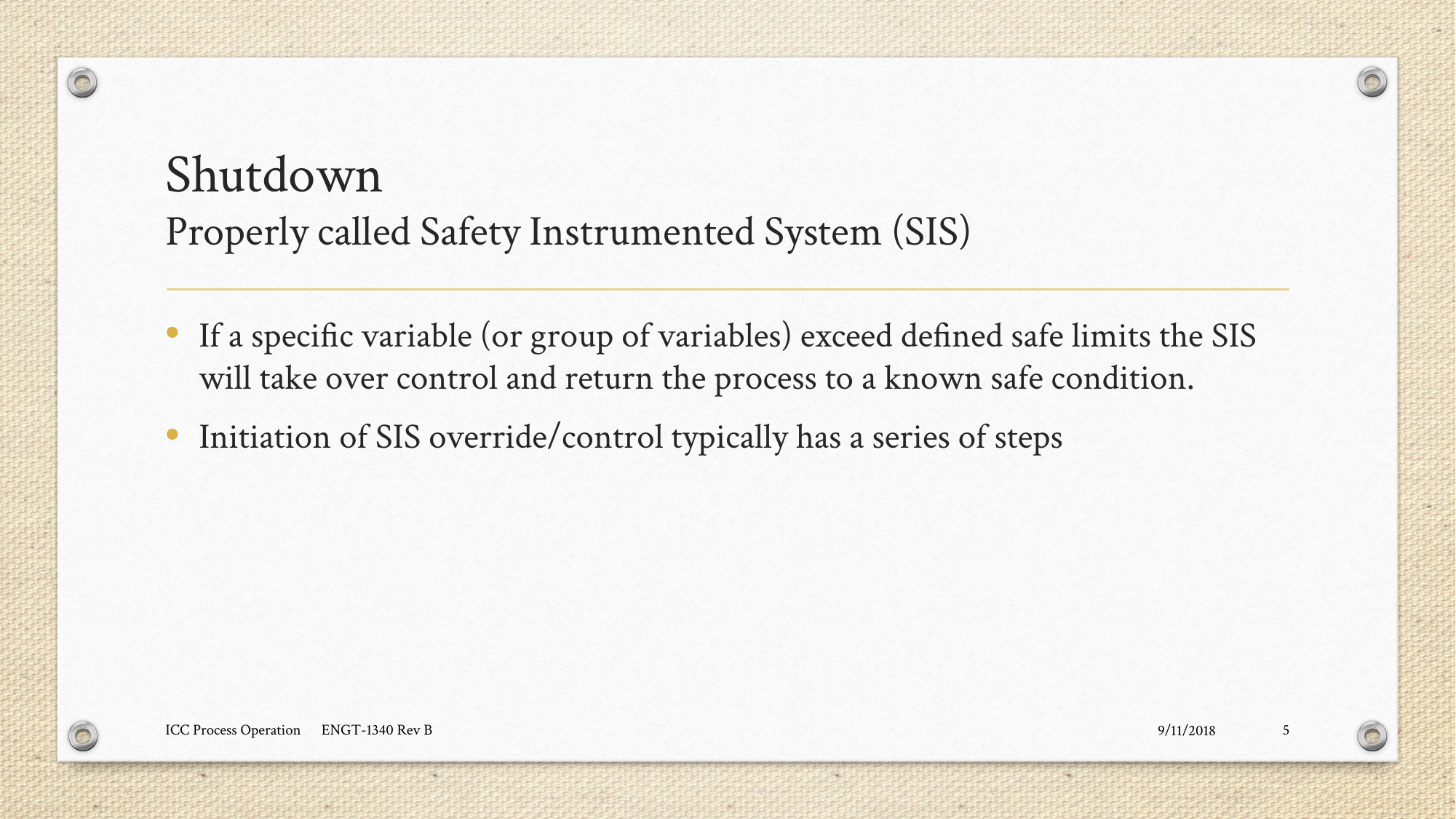

# Shutdown Properly called Safety Instrumented System (SIS)
If a specific variable (or group of variables) exceed defined safe limits the SIS will take over control and return the process to a known safe condition.
Initiation of SIS override/control typically has a series of steps
ICC Process Operation      ENGT-1340 Rev B
9/11/2018
5